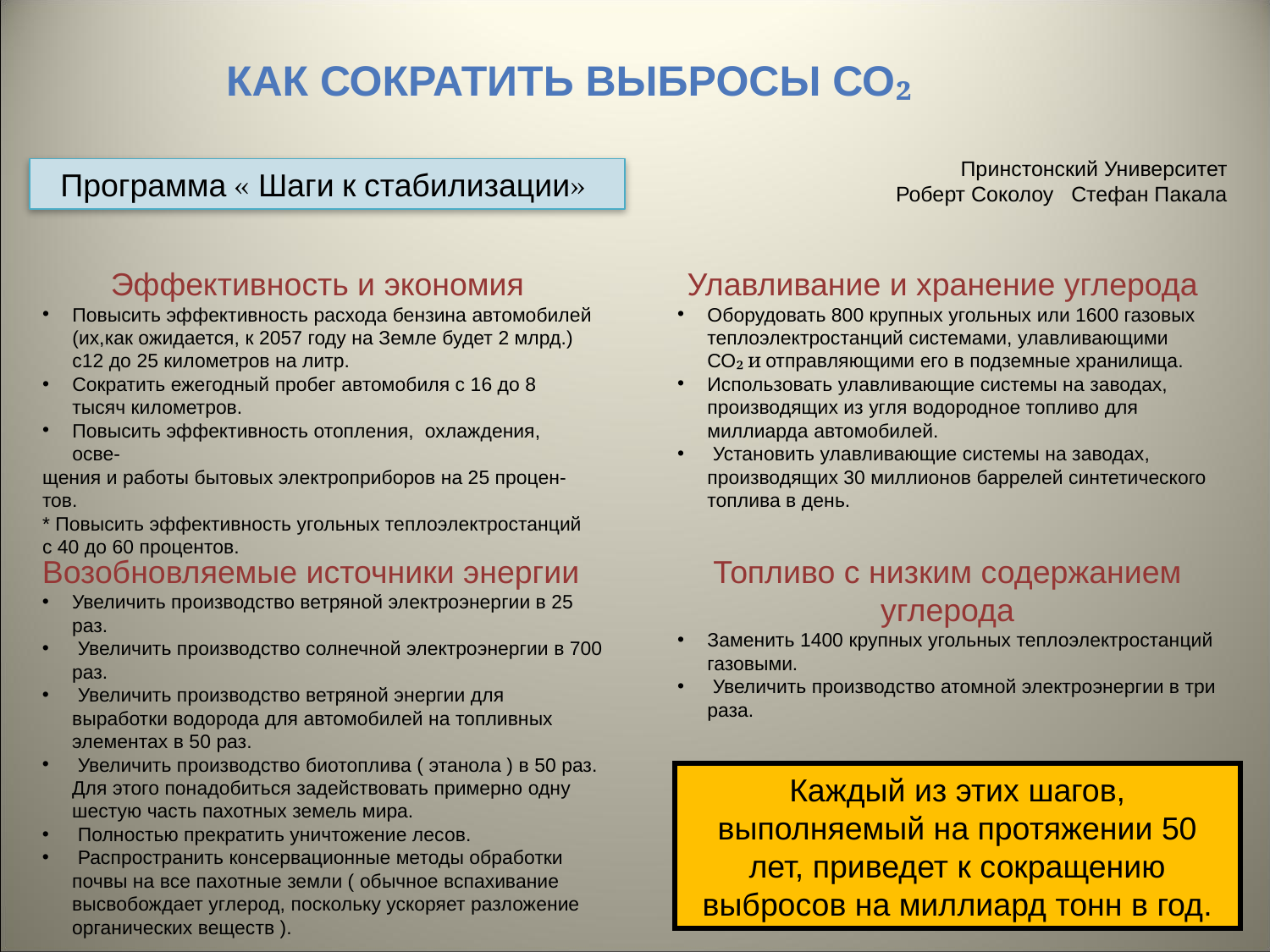

# Как сократить выбросы Со₂
Принстонский Университет
Роберт Соколоу   Стефан Пакала
Программа « Шаги к стабилизации»
Эффективность и экономия
Повысить эффективность расхода бензина автомобилей (их,как ожидается, к 2057 году на Земле будет 2 млрд.) с12 до 25 километров на литр.
Сократить ежегодный пробег автомобиля с 16 до 8 тысяч километров.
Повысить эффективность отопления,  охлаждения, осве-
щения и работы бытовых электроприборов на 25 процен-
тов.
* Повысить эффективность угольных теплоэлектростанций с 40 до 60 процентов.
Улавливание и хранение углерода
Оборудовать 800 крупных угольных или 1600 газовых теплоэлектростанций системами, улавливающими СО₂ и отправляющими его в подземные хранилища.
Использовать улавливающие системы на заводах, производящих из угля водородное топливо для миллиарда автомобилей.
 Установить улавливающие системы на заводах, производящих 30 миллионов баррелей синтетического топлива в день.

Возобновляемые источники энергии
Увеличить производство ветряной электроэнергии в 25 раз.
 Увеличить производство солнечной электроэнергии в 700 раз.
 Увеличить производство ветряной энергии для выработки водорода для автомобилей на топливных элементах в 50 раз.
 Увеличить производство биотоплива ( этанола ) в 50 раз. Для этого понадобиться задействовать примерно одну шестую часть пахотных земель мира.
 Полностью прекратить уничтожение лесов.
 Распространить консервационные методы обработки почвы на все пахотные земли ( обычное вспахивание высвобождает углерод, поскольку ускоряет разложение органических веществ ).
Топливо с низким содержанием углерода
Заменить 1400 крупных угольных теплоэлектростанций газовыми.
 Увеличить производство атомной электроэнергии в три раза.
Каждый из этих шагов, выполняемый на протяжении 50 лет, приведет к сокращению выбросов на миллиард тонн в год.